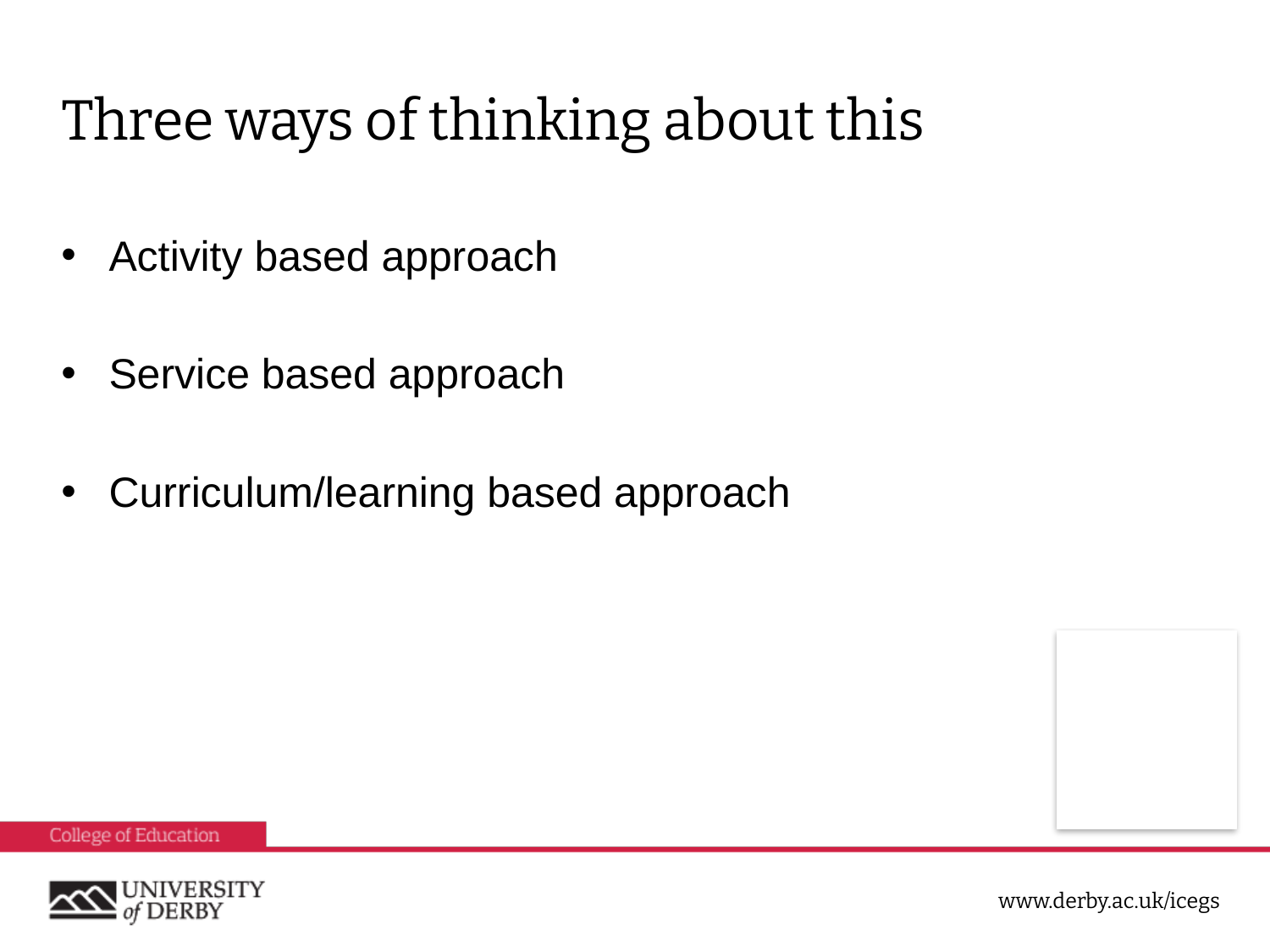

# Three ways of thinking about this
Activity based approach

Service based approach

Curriculum/learning based approach